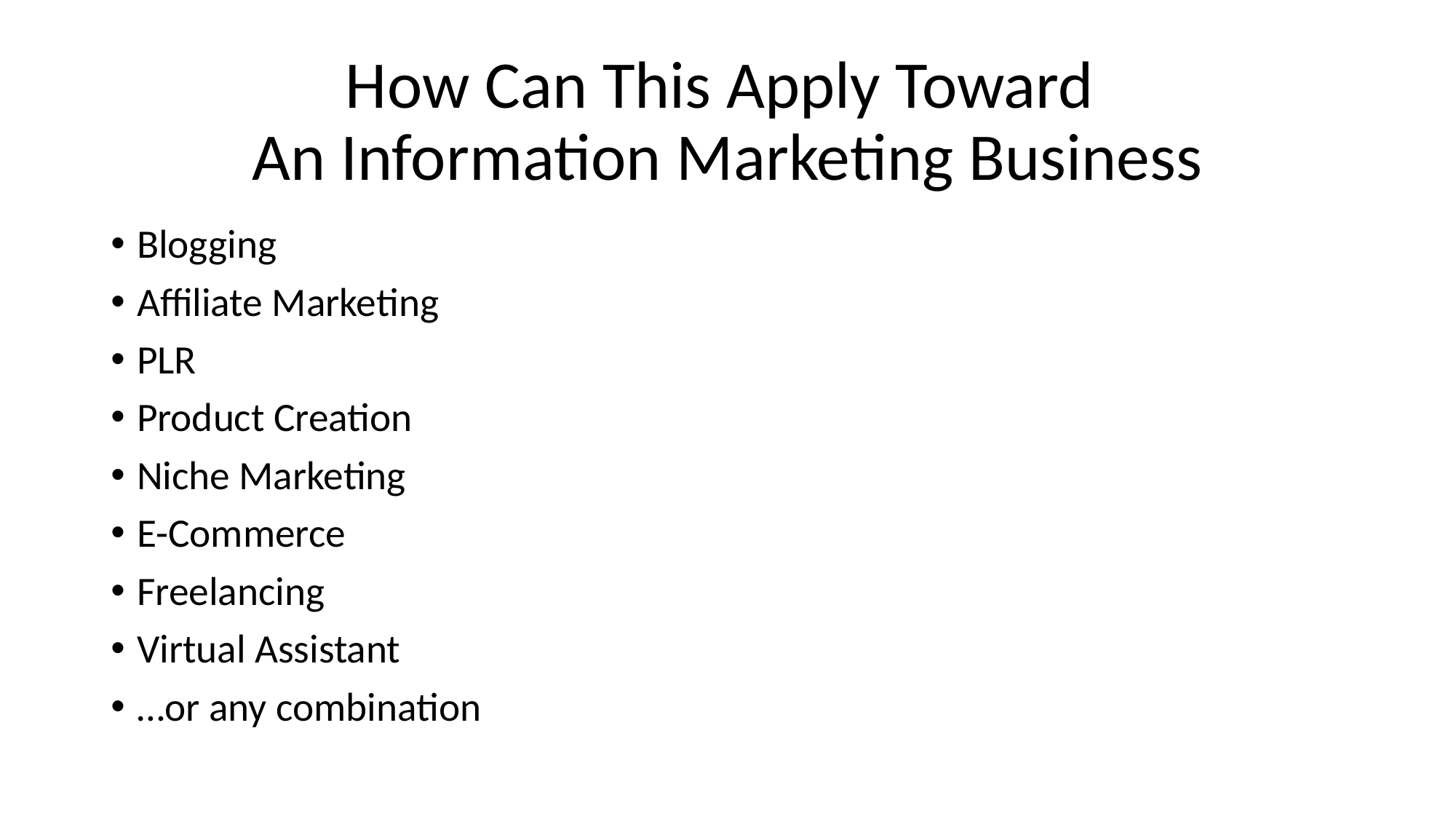

# How Can This Apply Toward An Information Marketing Business
Blogging
Affiliate Marketing
PLR
Product Creation
Niche Marketing
E-Commerce
Freelancing
Virtual Assistant
…or any combination